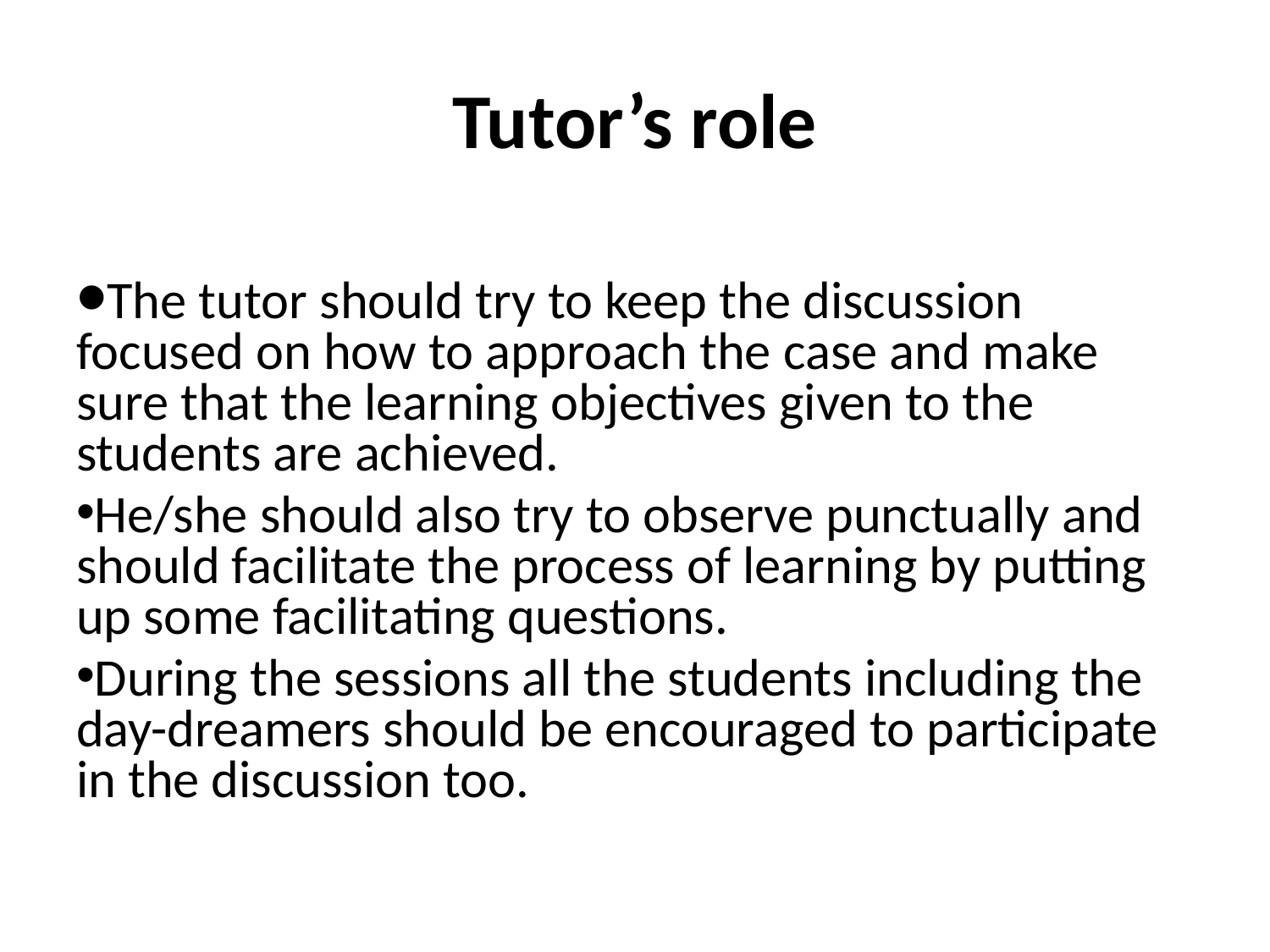

# Tutor’s role

The tutor should try to keep the discussion focused on how to approach the case and make sure that the learning objectives given to the students are achieved.
He/she should also try to observe punctually and should facilitate the process of learning by putting up some facilitating questions.
During the sessions all the students including the day-dreamers should be encouraged to participate in the discussion too.